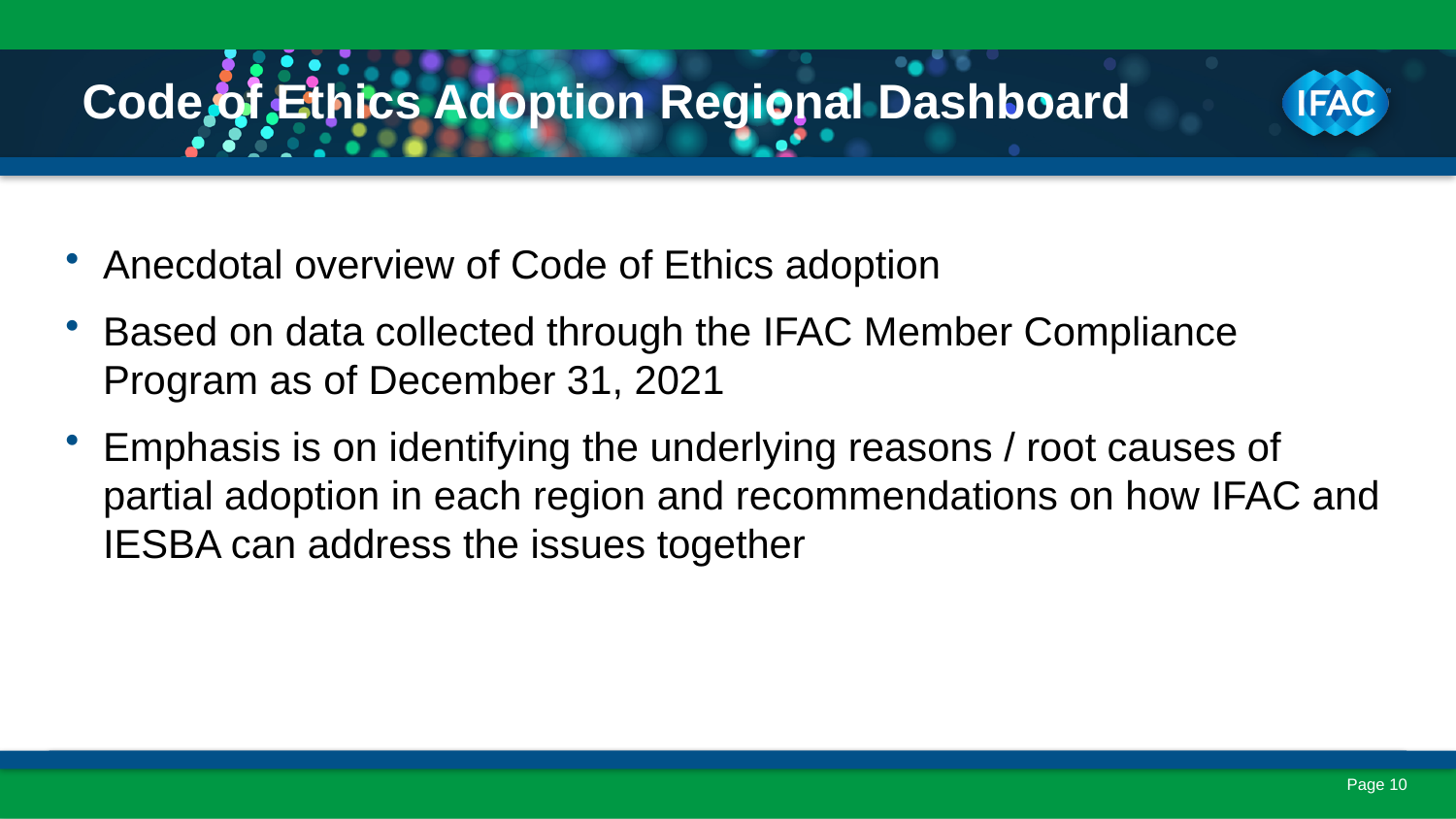

# Code of Ethics Adoption Regional Dashboard
Anecdotal overview of Code of Ethics adoption
Based on data collected through the IFAC Member Compliance Program as of December 31, 2021
Emphasis is on identifying the underlying reasons / root causes of partial adoption in each region and recommendations on how IFAC and IESBA can address the issues together